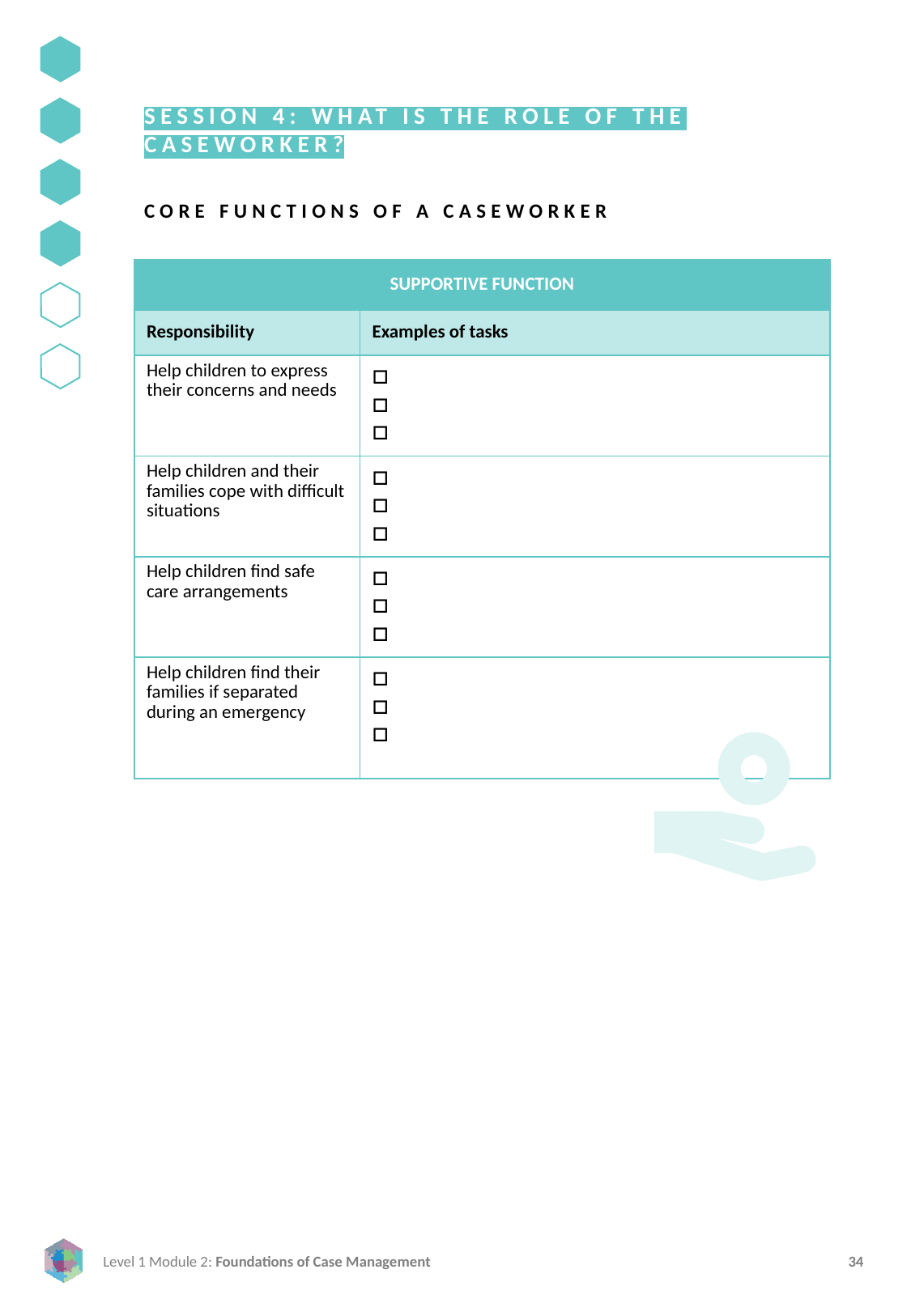

SESSION 4: WHAT IS THE ROLE OF THE CASEWORKER?

CORE FUNCTIONS OF A CASEWORKER

| SUPPORTIVE FUNCTION |  |
| --- | --- |
| Responsibility | Examples of tasks |
| Help children to express their concerns and needs |  |
| Help children and their families cope with difficult situations |  |
| Help children find safe care arrangements |  |
| Help children find their families if separated during an emergency |  |